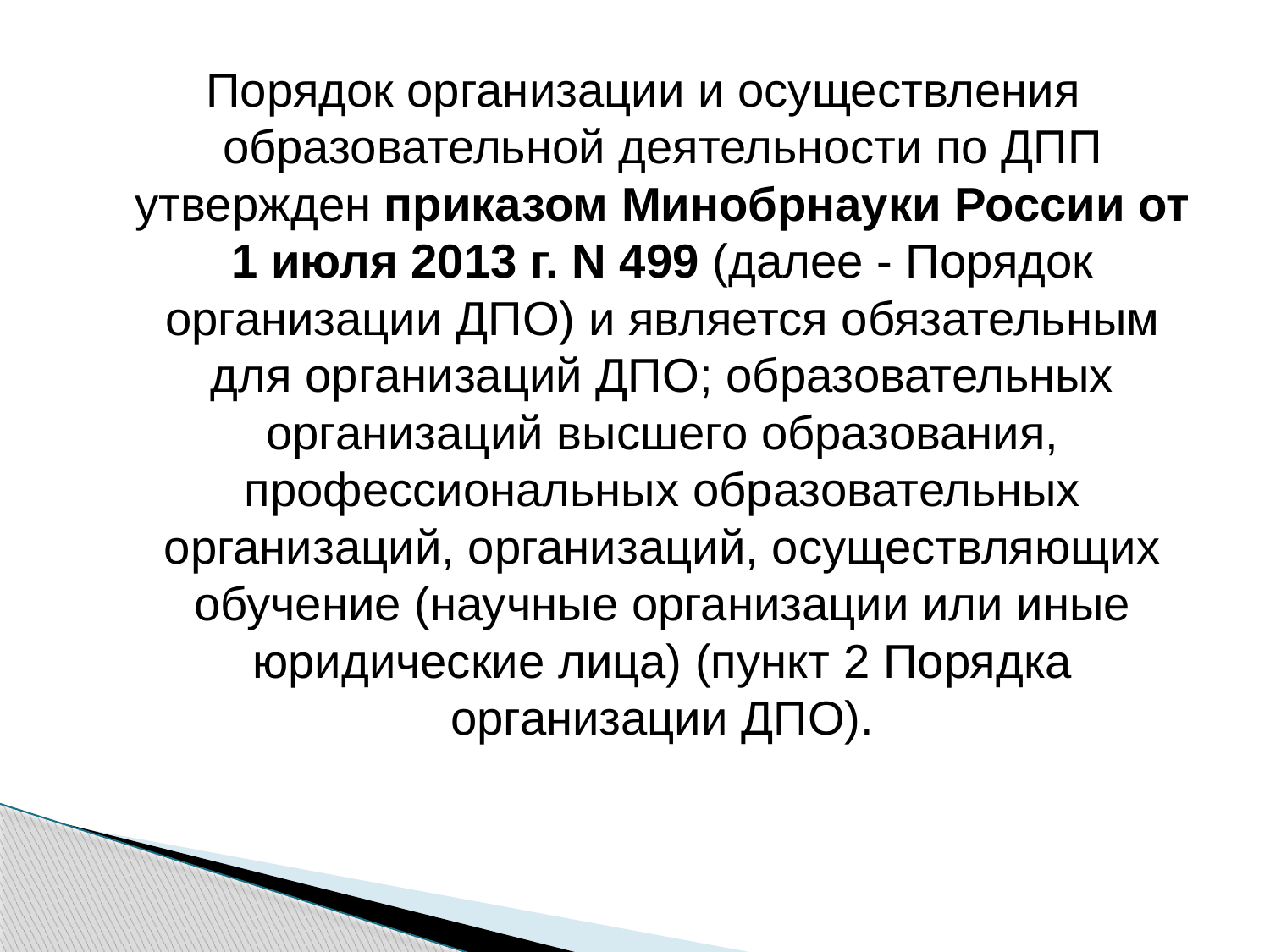

Порядок организации и осуществления образовательной деятельности по ДПП утвержден приказом Минобрнауки России от 1 июля 2013 г. N 499 (далее - Порядок организации ДПО) и является обязательным для организаций ДПО; образовательных организаций высшего образования, профессиональных образовательных организаций, организаций, осуществляющих обучение (научные организации или иные юридические лица) (пункт 2 Порядка организации ДПО).